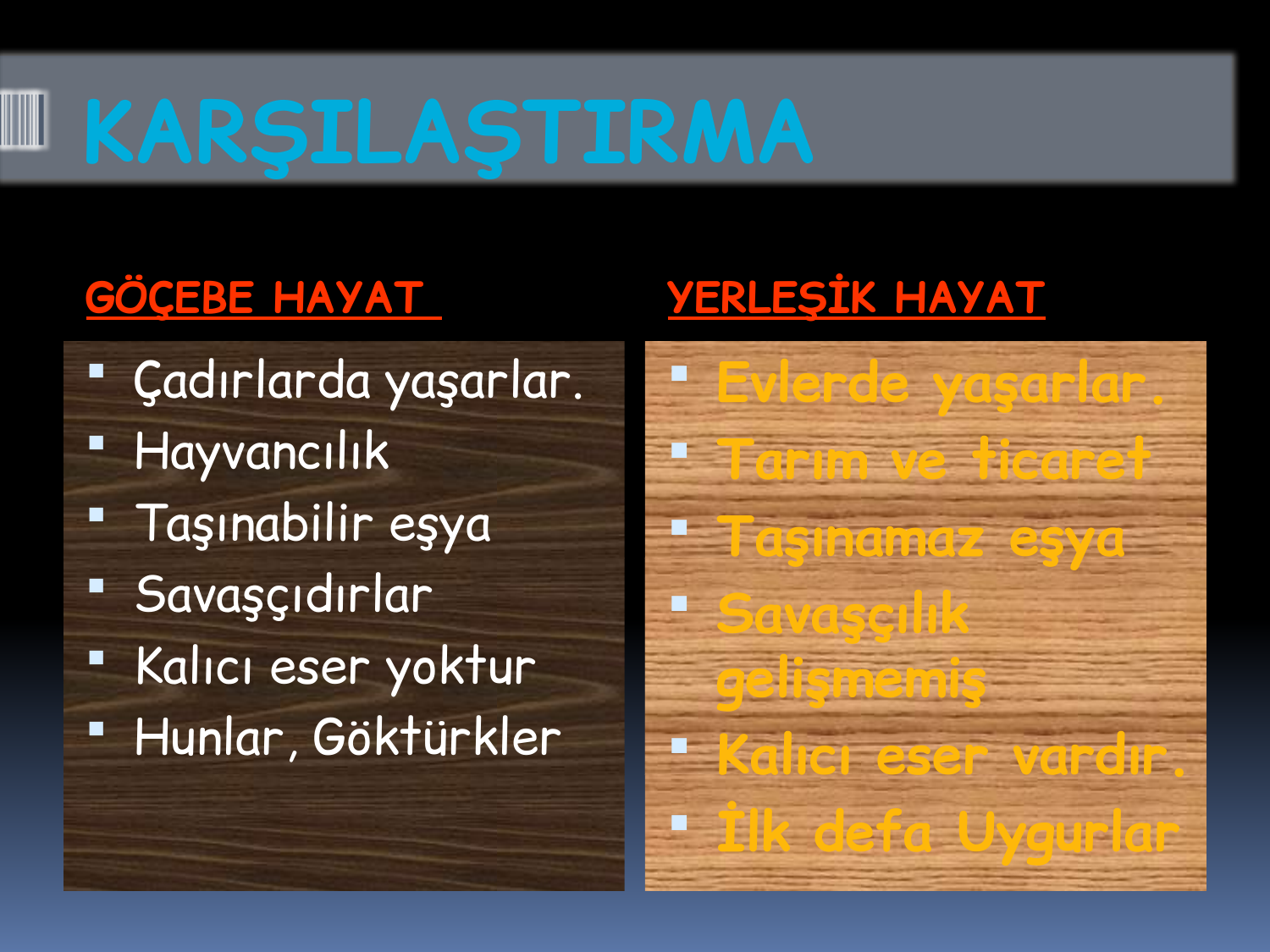

# KARŞILAŞTIRMA
GÖÇEBE HAYAT
YERLEŞİK HAYAT
Çadırlarda yaşarlar.
Hayvancılık
Taşınabilir eşya
Savaşçıdırlar
Kalıcı eser yoktur
Hunlar, Göktürkler
Evlerde yaşarlar.
Tarım ve ticaret
Taşınamaz eşya
Savaşçılık gelişmemiş
Kalıcı eser vardır.
İlk defa Uygurlar